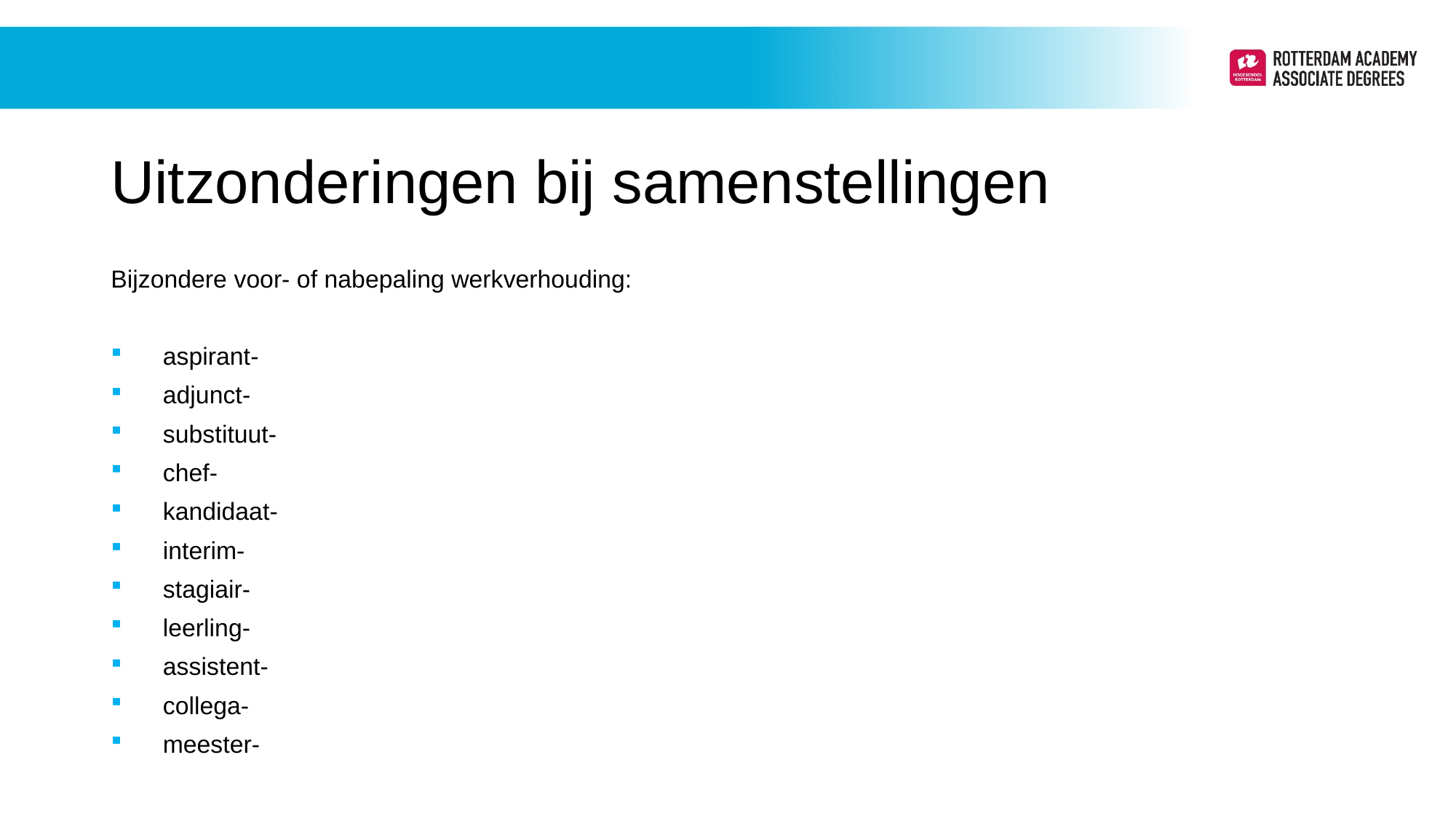

# Uitzonderingen bij samenstellingen
Bijzondere voor- of nabepaling werkverhouding:

aspirant-
adjunct-
substituut-
chef-
kandidaat-
interim-
stagiair-
leerling-
assistent-
collega-
meester-